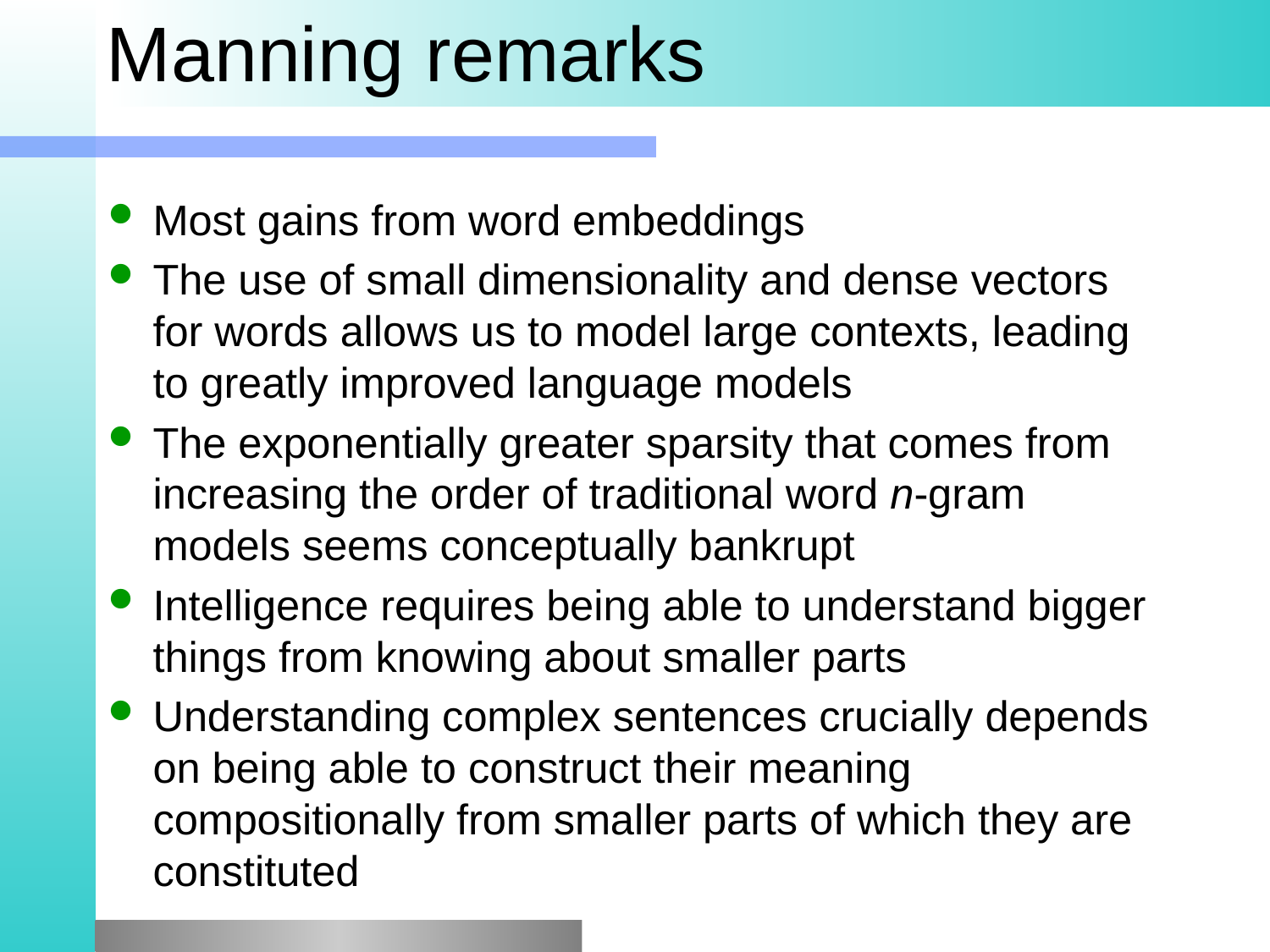

# Manning remarks
Most gains from word embeddings
The use of small dimensionality and dense vectors for words allows us to model large contexts, leading to greatly improved language models
The exponentially greater sparsity that comes from increasing the order of traditional word n-gram models seems conceptually bankrupt
Intelligence requires being able to understand bigger things from knowing about smaller parts
Understanding complex sentences crucially depends on being able to construct their meaning compositionally from smaller parts of which they are constituted